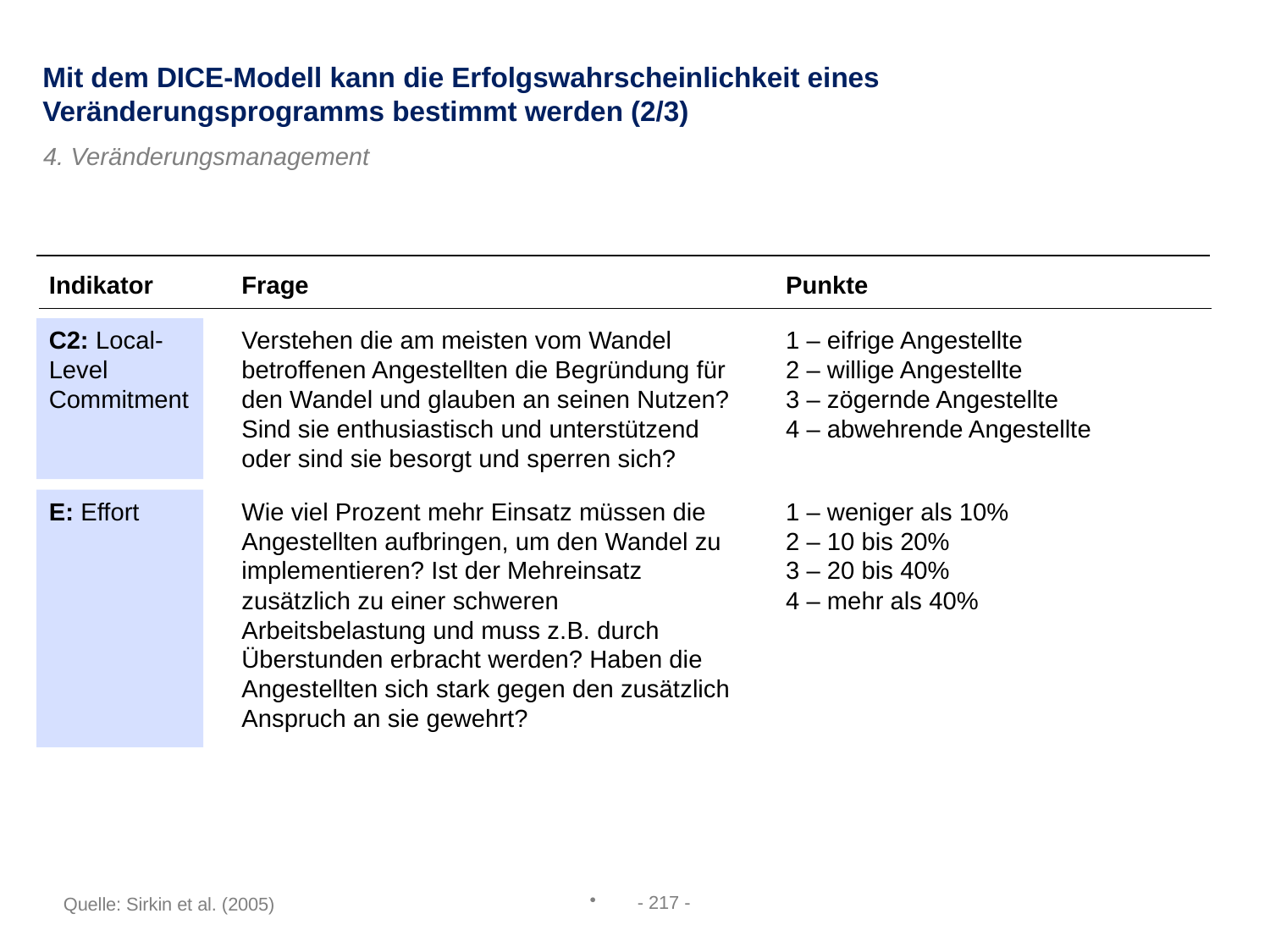

Mit dem DICE-Modell kann die Erfolgswahrscheinlichkeit eines Veränderungsprogramms bestimmt werden (2/3)
4. Veränderungsmanagement
Indikator
Frage
Punkte
C2: Local-Level Commitment
Verstehen die am meisten vom Wandel betroffenen Angestellten die Begründung für den Wandel und glauben an seinen Nutzen? Sind sie enthusiastisch und unterstützend oder sind sie besorgt und sperren sich?
1 – eifrige Angestellte
2 – willige Angestellte
3 – zögernde Angestellte
4 – abwehrende Angestellte
Wie viel Prozent mehr Einsatz müssen die Angestellten aufbringen, um den Wandel zu implementieren? Ist der Mehreinsatz zusätzlich zu einer schweren Arbeitsbelastung und muss z.B. durch Überstunden erbracht werden? Haben die Angestellten sich stark gegen den zusätzlich Anspruch an sie gewehrt?
E: Effort
1 – weniger als 10%
2 – 10 bis 20%
3 – 20 bis 40%
4 – mehr als 40%
- 217 -
Quelle: Sirkin et al. (2005)